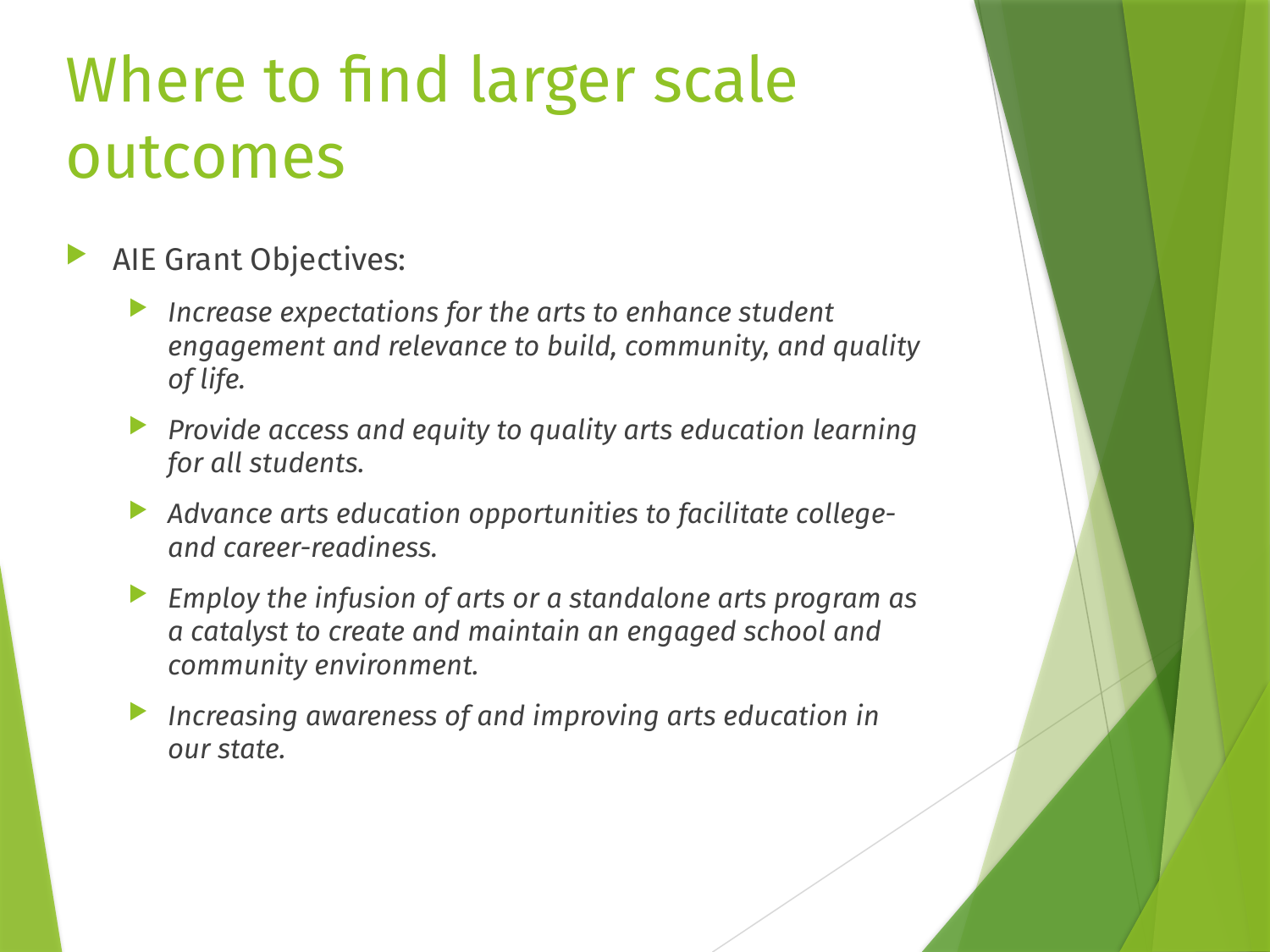

# Where to find larger scale outcomes
AIE Grant Objectives:
Increase expectations for the arts to enhance student engagement and relevance to build, community, and quality of life.
Provide access and equity to quality arts education learning for all students.
Advance arts education opportunities to facilitate college- and career-readiness.
Employ the infusion of arts or a standalone arts program as a catalyst to create and maintain an engaged school and community environment.
Increasing awareness of and improving arts education in our state.